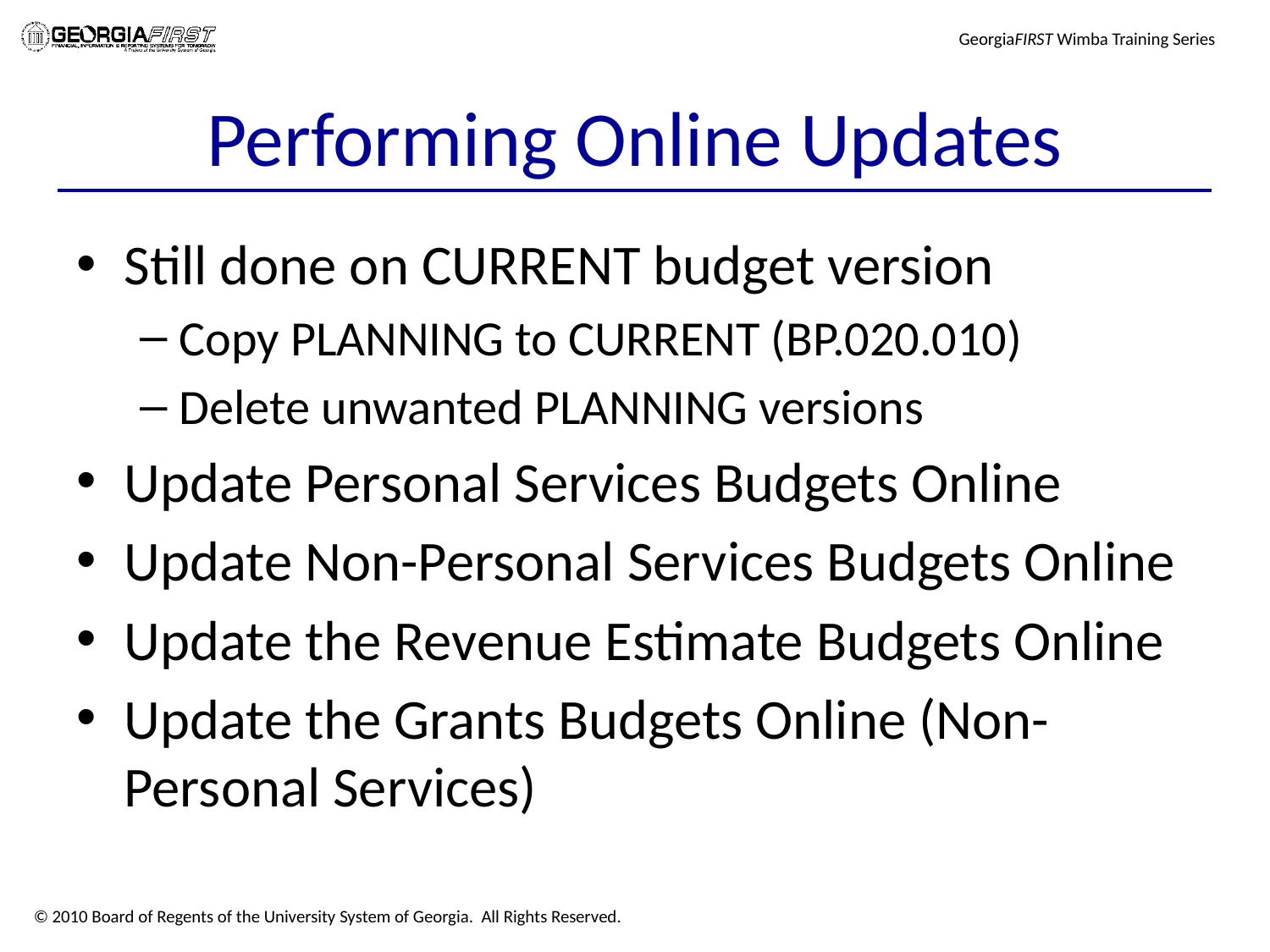

# Performing Online Updates
Still done on CURRENT budget version
Copy PLANNING to CURRENT (BP.020.010)
Delete unwanted PLANNING versions
Update Personal Services Budgets Online
Update Non-Personal Services Budgets Online
Update the Revenue Estimate Budgets Online
Update the Grants Budgets Online (Non-Personal Services)